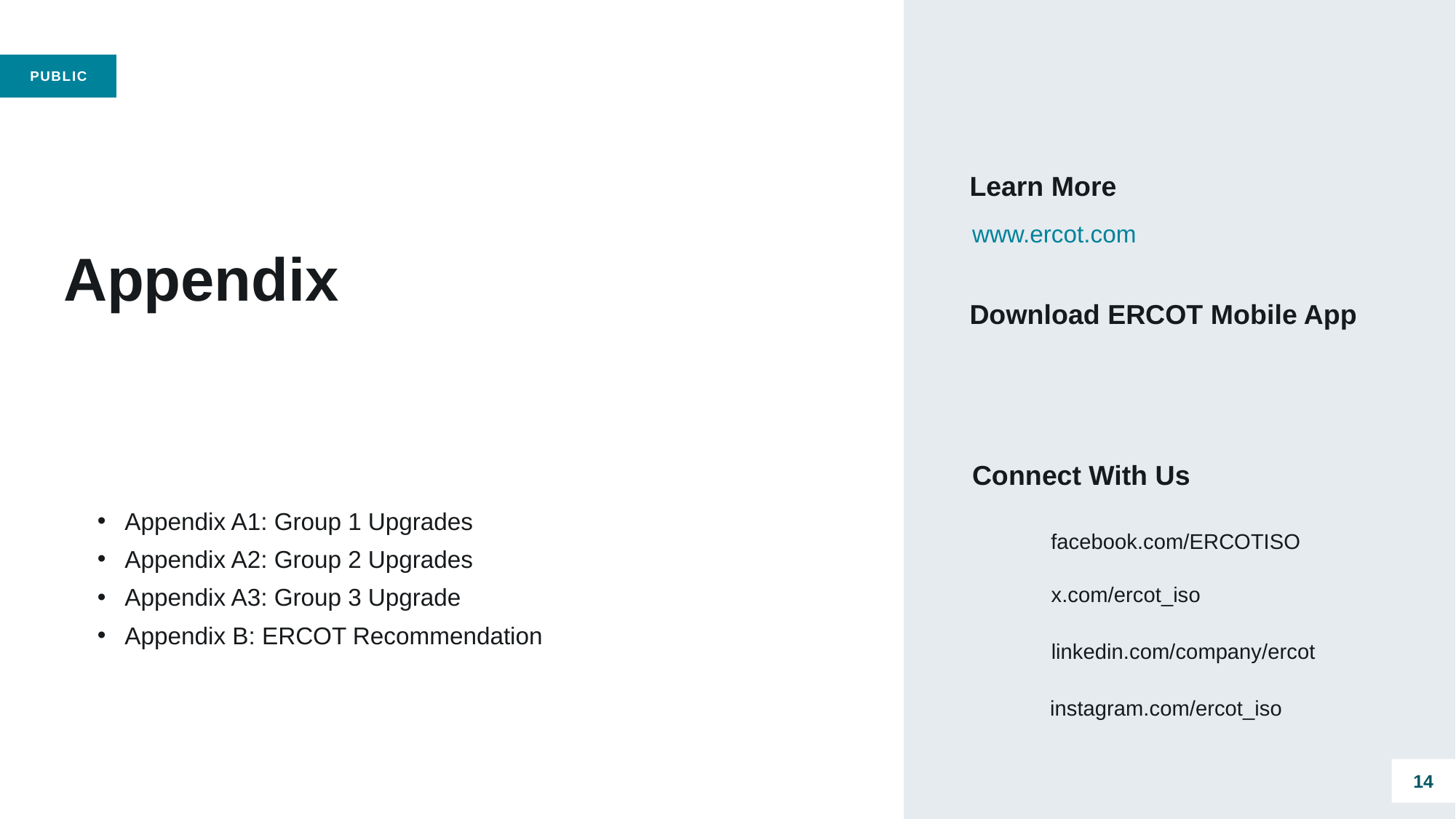

# Appendix
Appendix A1: Group 1 Upgrades
Appendix A2: Group 2 Upgrades
Appendix A3: Group 3 Upgrade
Appendix B: ERCOT Recommendation
14